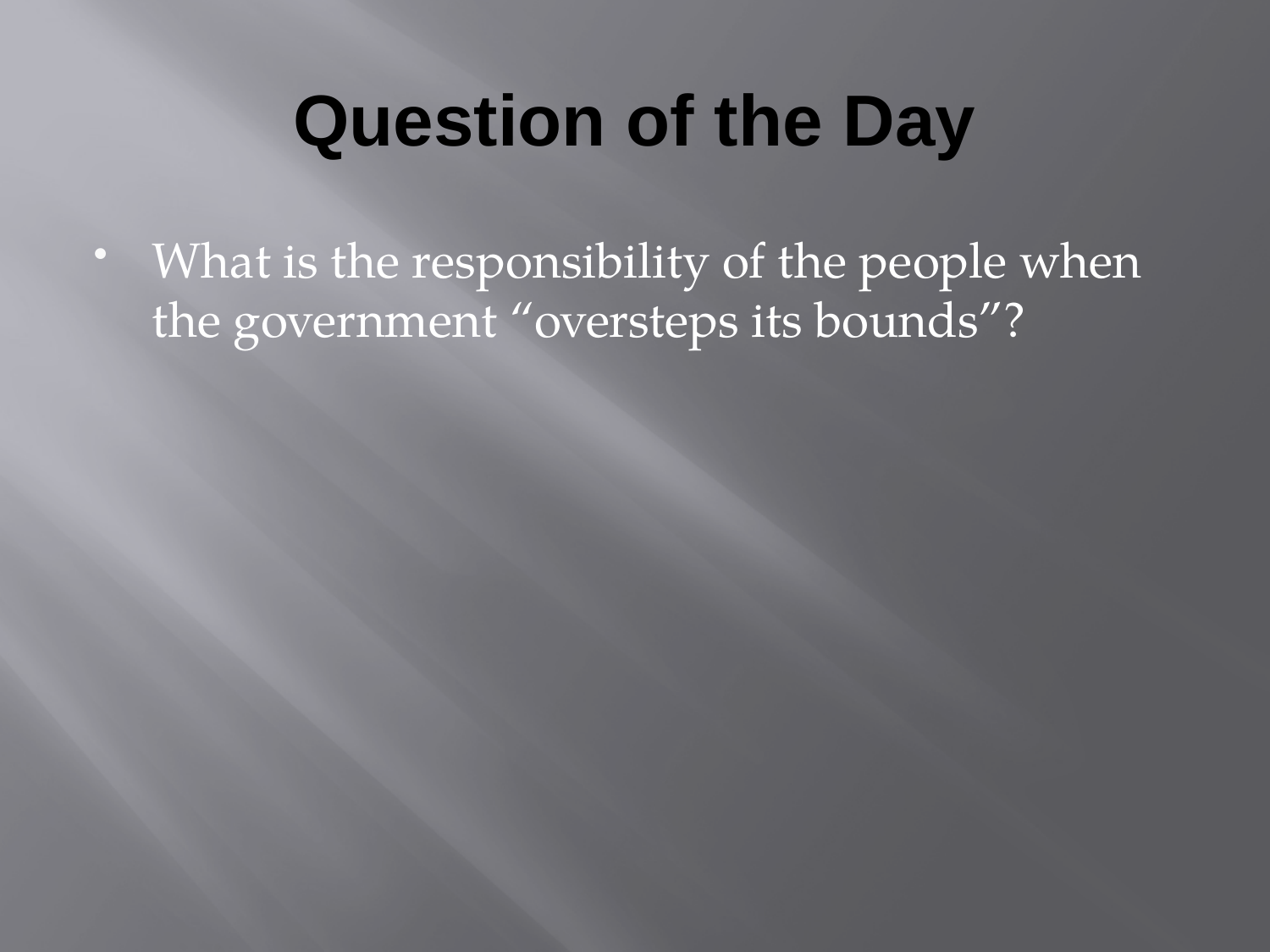

# Question of the Day
What is the responsibility of the people when the government “oversteps its bounds”?